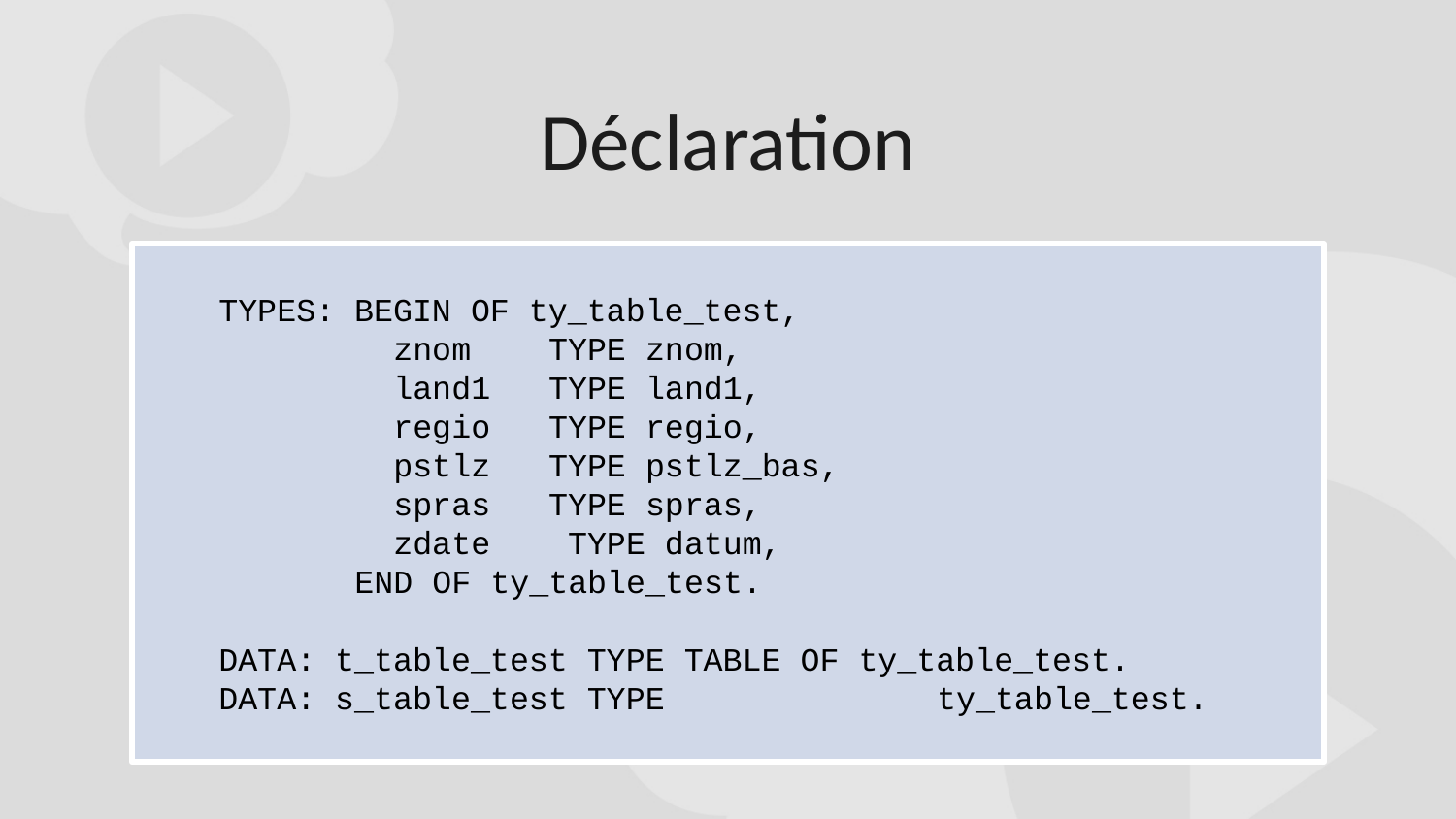

Déclaration

TYPES: BEGIN OF ty_table_test,
         znom    TYPE znom,
         land1   TYPE land1,
         regio   TYPE regio,
         pstlz   TYPE pstlz_bas,
         spras   TYPE spras,
         zdate    TYPE datum,
       END OF ty_table_test.

DATA: t_table_test TYPE TABLE OF ty_table_test.
DATA: s_table_test TYPE 	       ty_table_test.